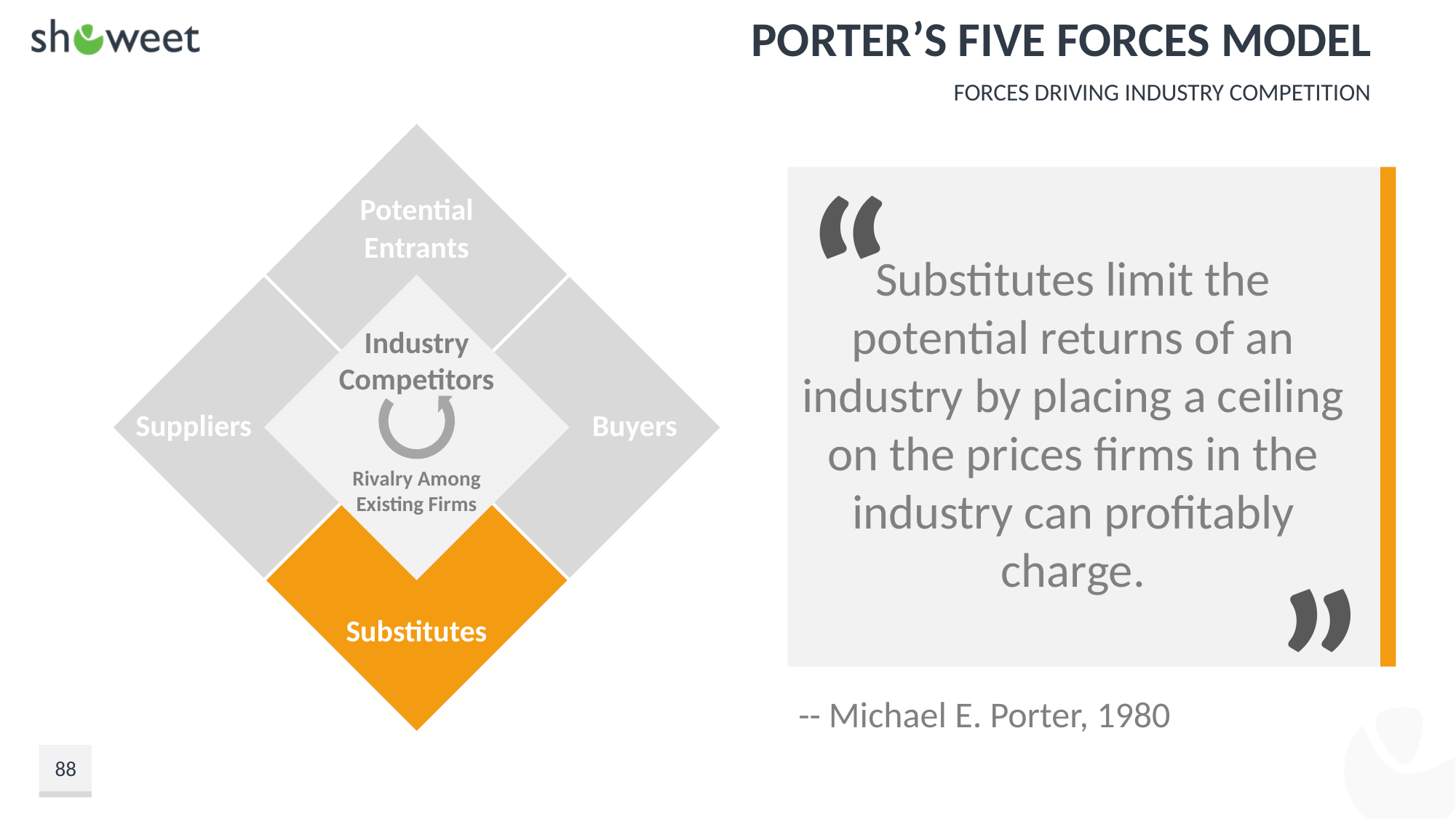

# Porter’s Five Forces Model
Forces Driving Industry Competition

Potential Entrants

Industry Competitors

Suppliers
Buyers

Rivalry Among Existing Firms
Substitutes
“
Substitutes limit the potential returns of an industry by placing a ceiling on the prices firms in the industry can profitably charge.

”
-- Michael E. Porter, 1980
88